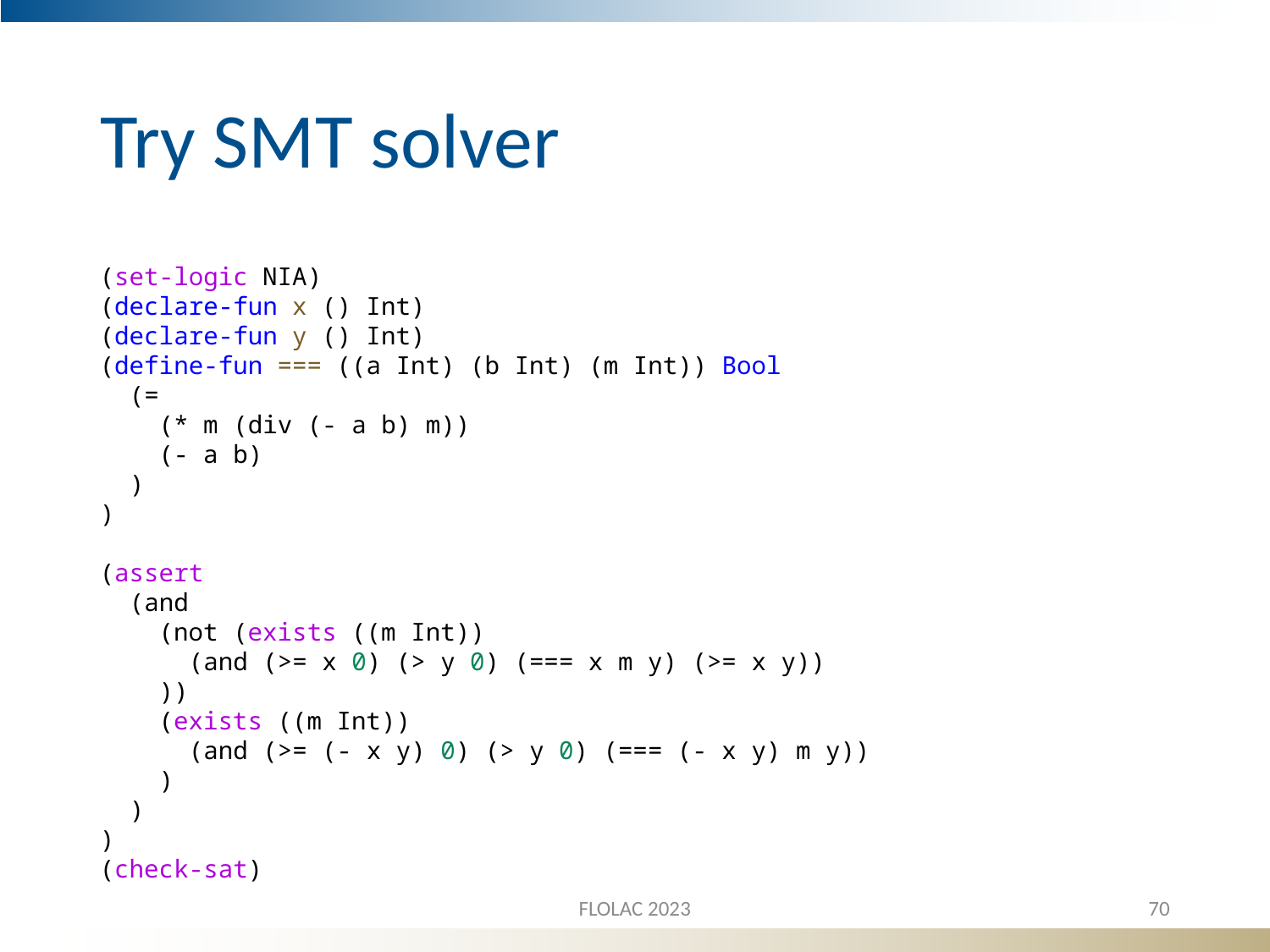

# Try SMT solver
(set-logic NIA)
(declare-fun x () Int)
(declare-fun y () Int)
(define-fun === ((a Int) (b Int) (m Int)) Bool
  (=
    (* m (div (- a b) m))
    (- a b)
  )
)

(assert
  (and
    (not (exists ((m Int))
      (and (>= x 0) (> y 0) (=== x m y) (>= x y))
    ))
    (exists ((m Int))
      (and (>= (- x y) 0) (> y 0) (=== (- x y) m y))
    )
  )
)
(check-sat)
FLOLAC 2023
70